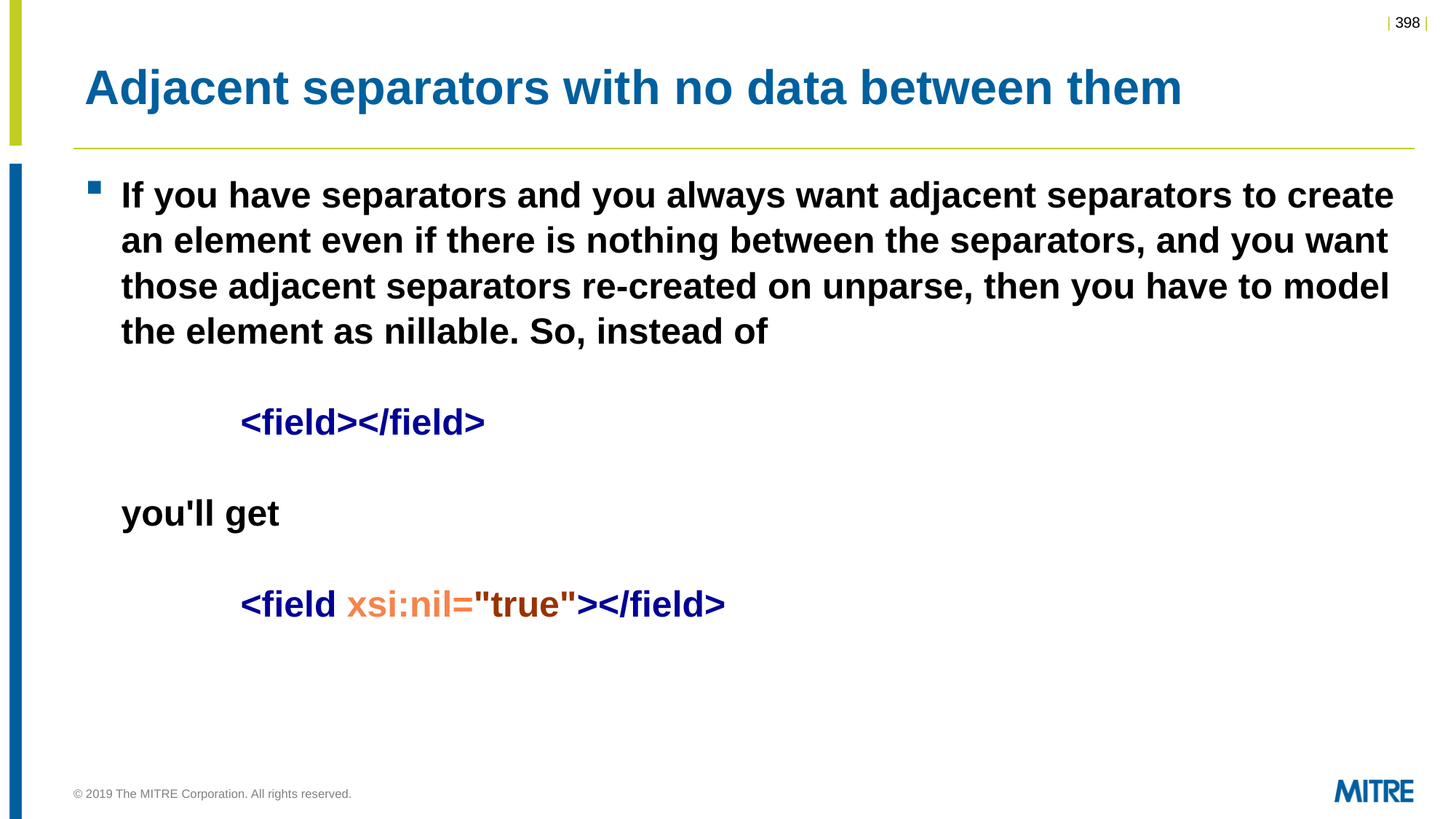

# Adjacent separators with no data between them
If you have separators and you always want adjacent separators to create an element even if there is nothing between the separators, and you want those adjacent separators re-created on unparse, then you have to model the element as nillable. So, instead of
 	 <field></field>
you'll get
 	 <field xsi:nil="true"></field>

© 2019 The MITRE Corporation. All rights reserved.